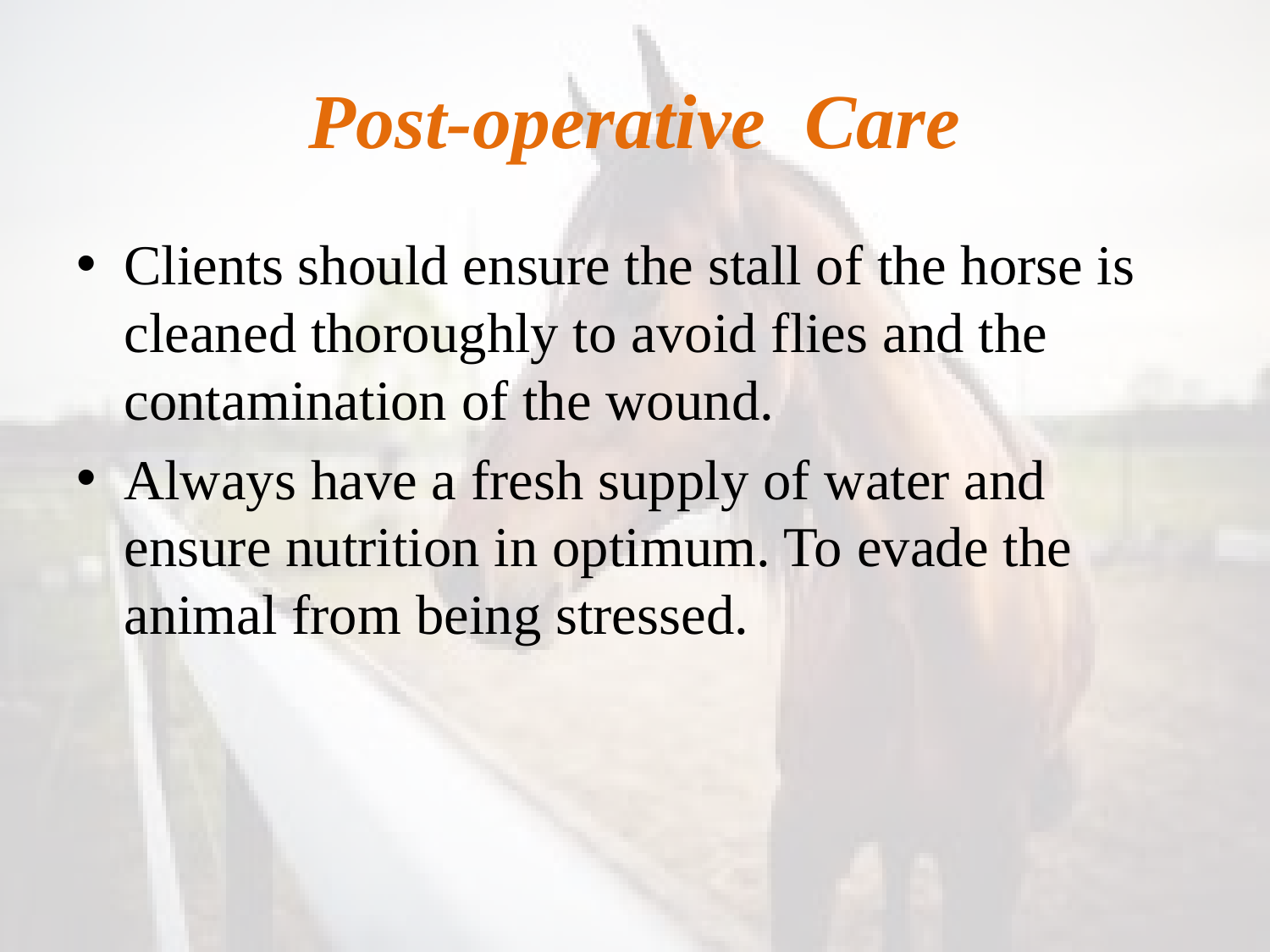

# Post-operative  Care
Clients should ensure the stall of the horse is cleaned thoroughly to avoid flies and the contamination of the wound.
Always have a fresh supply of water and ensure nutrition in optimum. To evade the animal from being stressed.